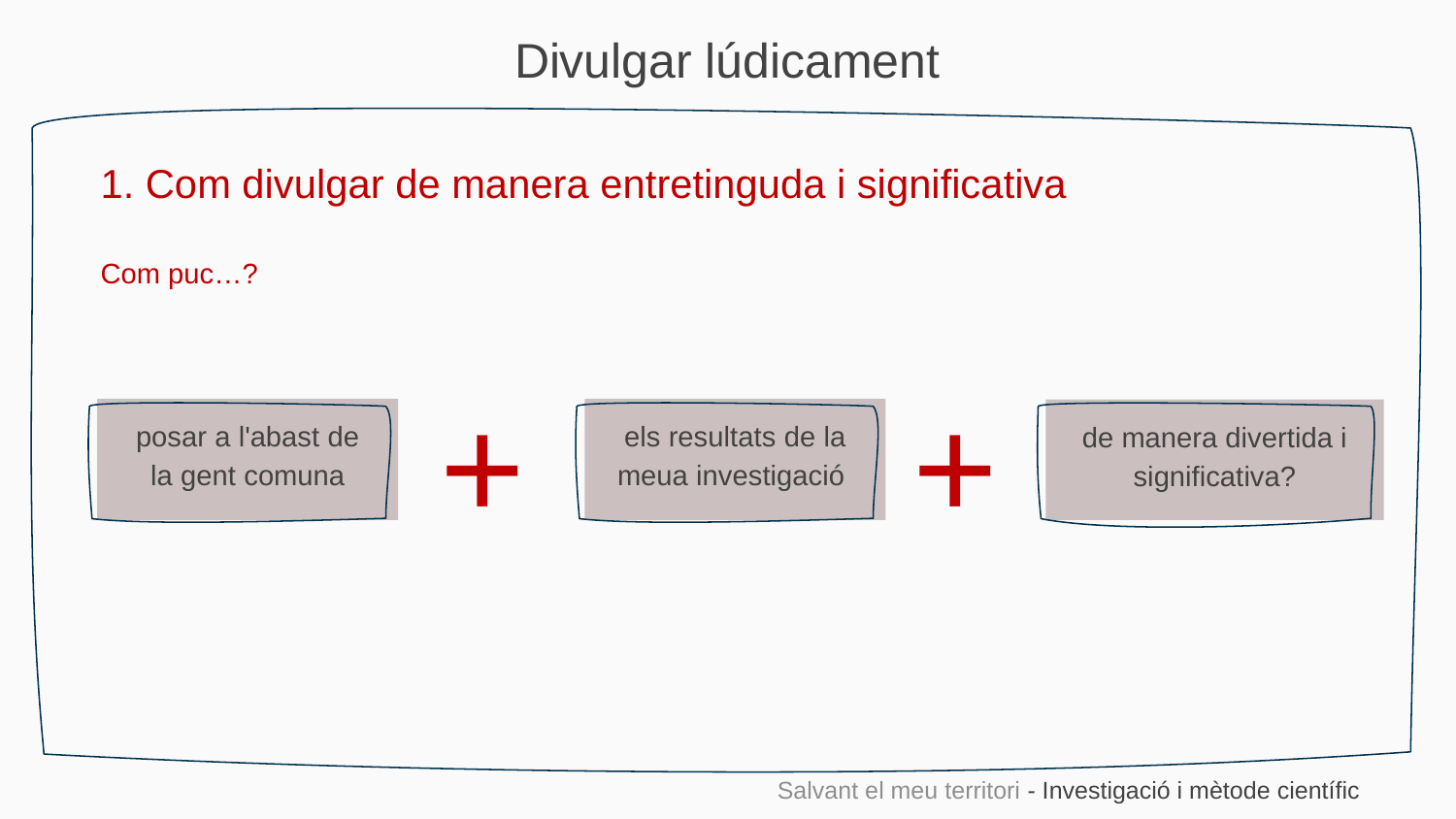

Divulgar lúdicament

1. Com divulgar de manera entretinguda i significativa
Com puc…?
+
+
posar a l'abast de
la gent comuna

els resultats de la meua investigació
de manera divertida i significativa?

Salvant el meu territori - Investigació i mètode científic